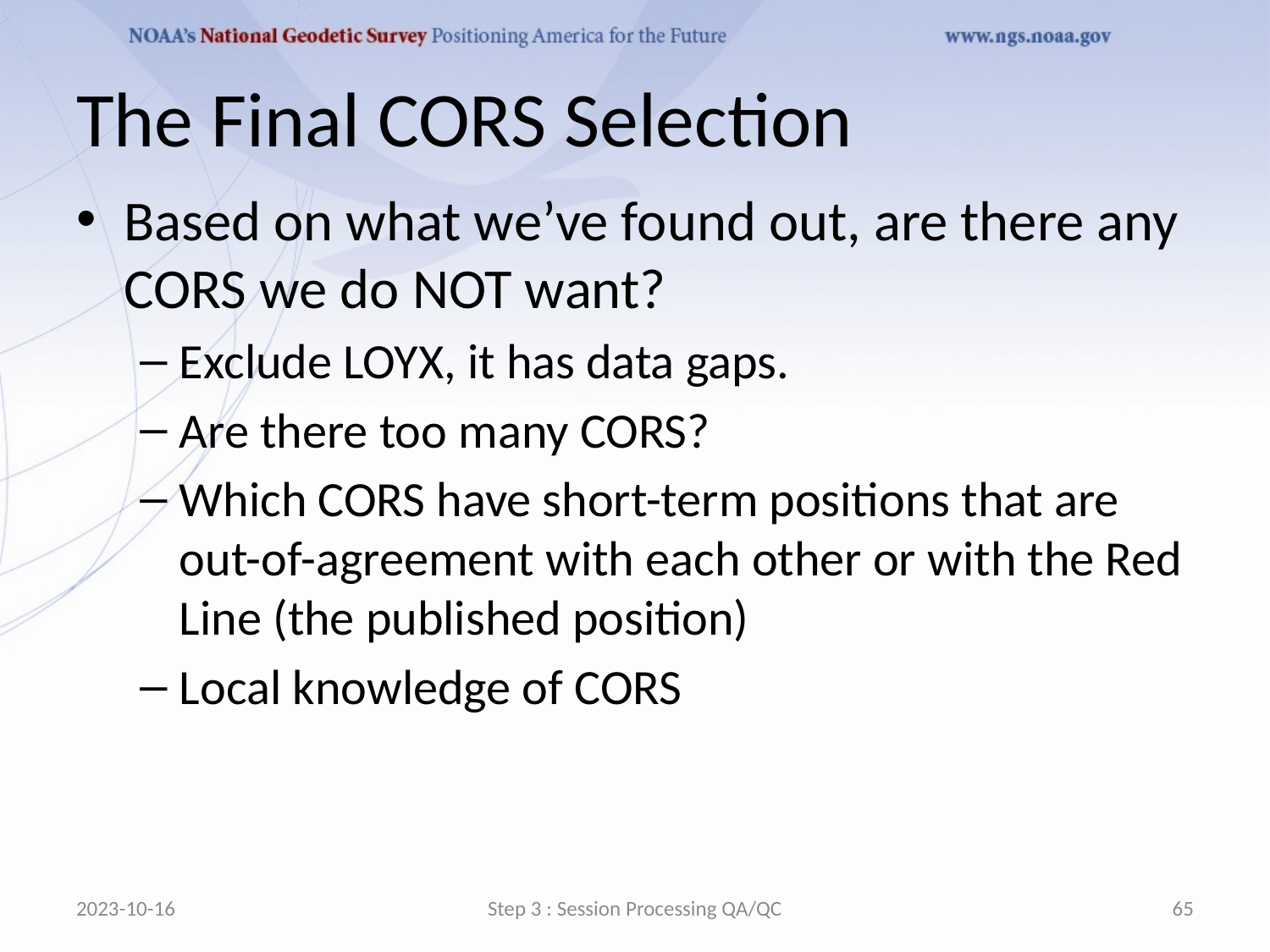

# The Final CORS Selection
Based on what we’ve found out, are there any CORS we do NOT want?
Exclude LOYX, it has data gaps.
Are there too many CORS?
Which CORS have short-term positions that are out-of-agreement with each other or with the Red Line (the published position)
Local knowledge of CORS
2023-10-16
Step 3 : Session Processing QA/QC
65